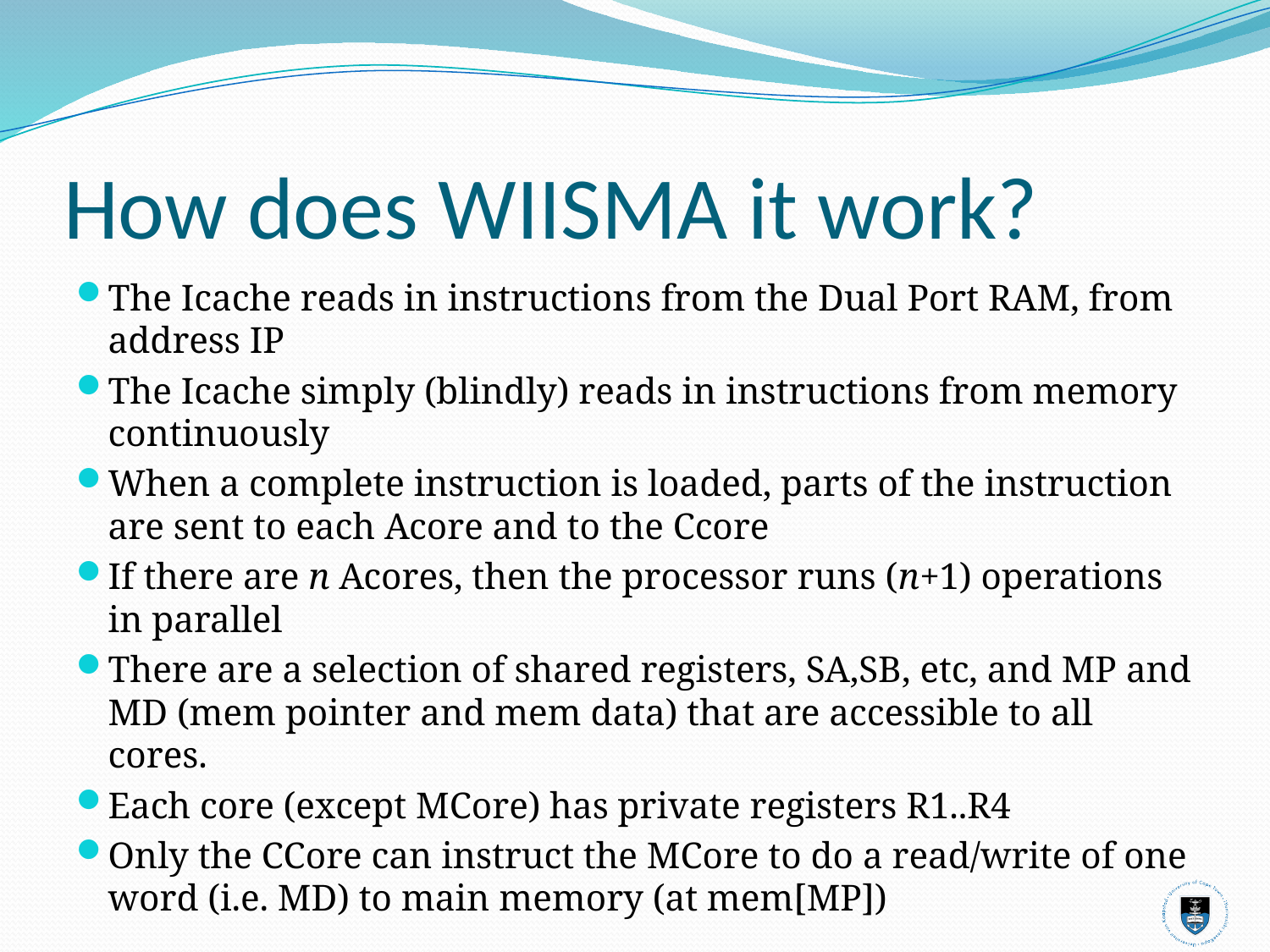

# How does WIISMA it work?
The Icache reads in instructions from the Dual Port RAM, from address IP
The Icache simply (blindly) reads in instructions from memory continuously
When a complete instruction is loaded, parts of the instruction are sent to each Acore and to the Ccore
If there are n Acores, then the processor runs (n+1) operations in parallel
There are a selection of shared registers, SA,SB, etc, and MP and MD (mem pointer and mem data) that are accessible to all cores.
Each core (except MCore) has private registers R1..R4
Only the CCore can instruct the MCore to do a read/write of one word (i.e. MD) to main memory (at mem[MP])